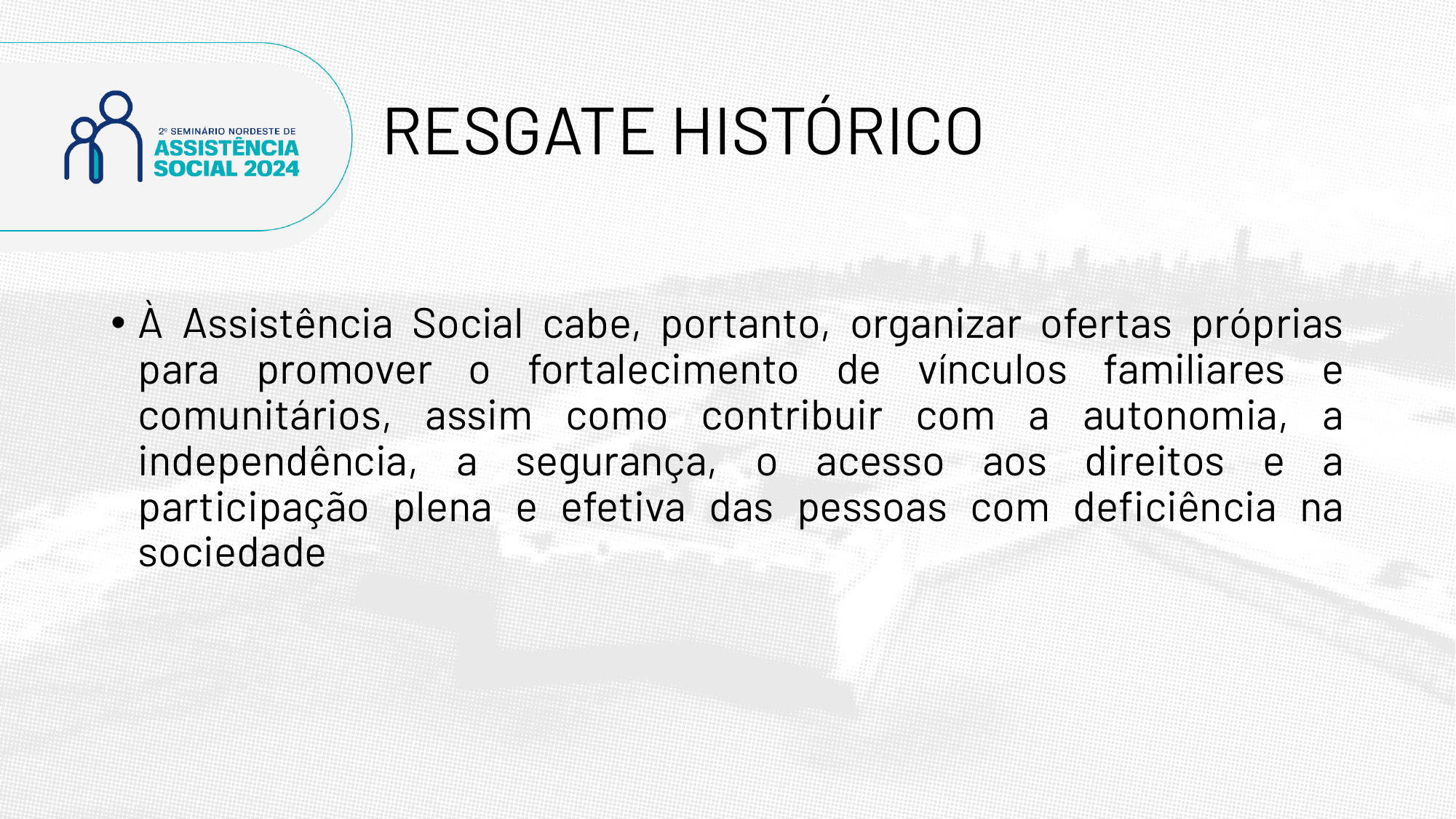

# RESGATE HISTÓRICO
À Assistência Social cabe, portanto, organizar ofertas próprias para promover o fortalecimento de vínculos familiares e comunitários, assim como contribuir com a autonomia, a independência, a segurança, o acesso aos direitos e a participação plena e efetiva das pessoas com deficiência na sociedade